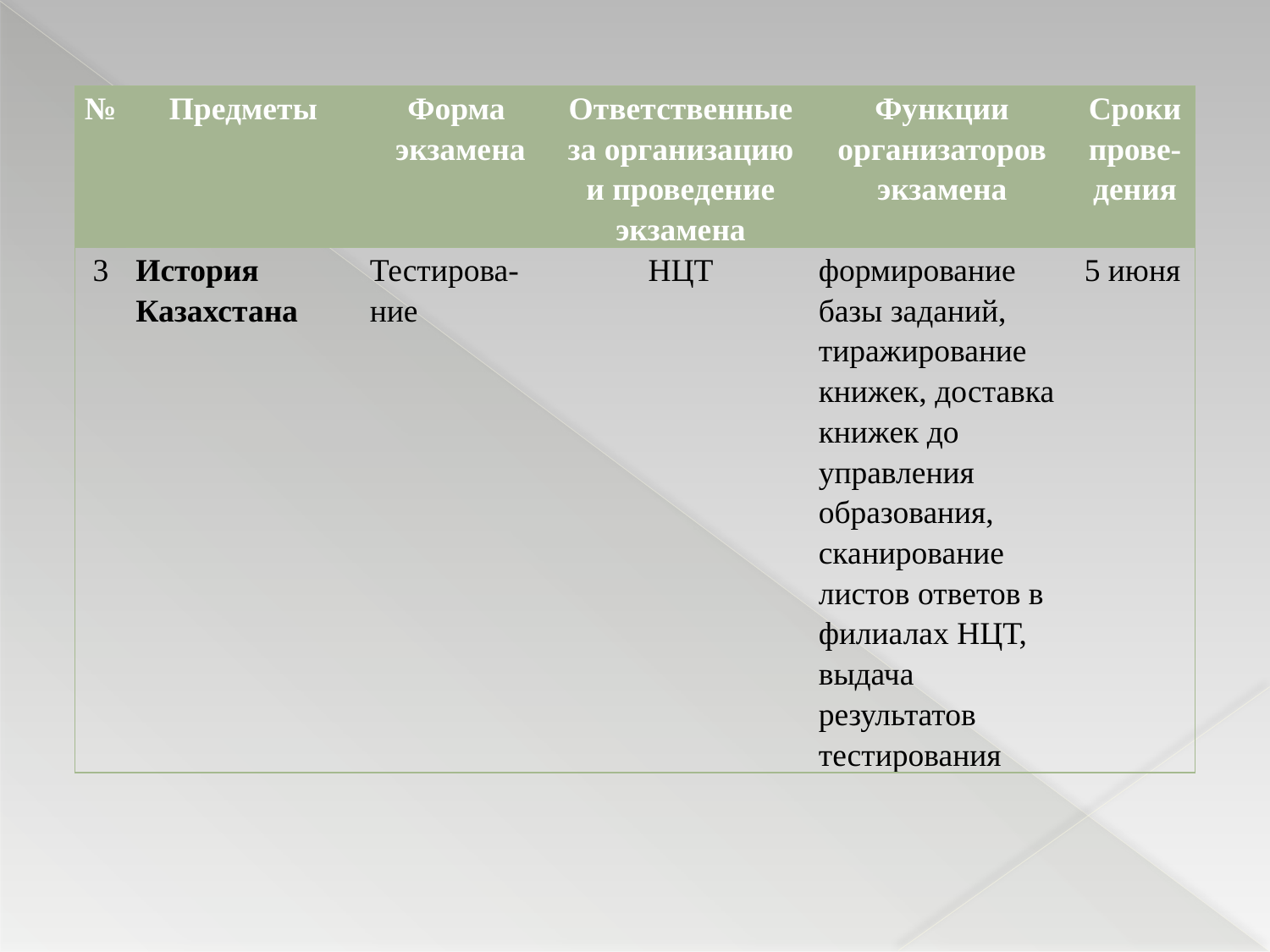

| № | Предметы | Форма экзамена | Ответственные за организацию и проведение экзамена | Функции организаторов экзамена | Сроки прове-дения |
| --- | --- | --- | --- | --- | --- |
| 3 | История Казахстана | Тестирова-ние | НЦТ | формирование базы заданий, тиражирование книжек, доставка книжек до управления образования, сканирование листов ответов в филиалах НЦТ, выдача результатов тестирования | 5 июня |